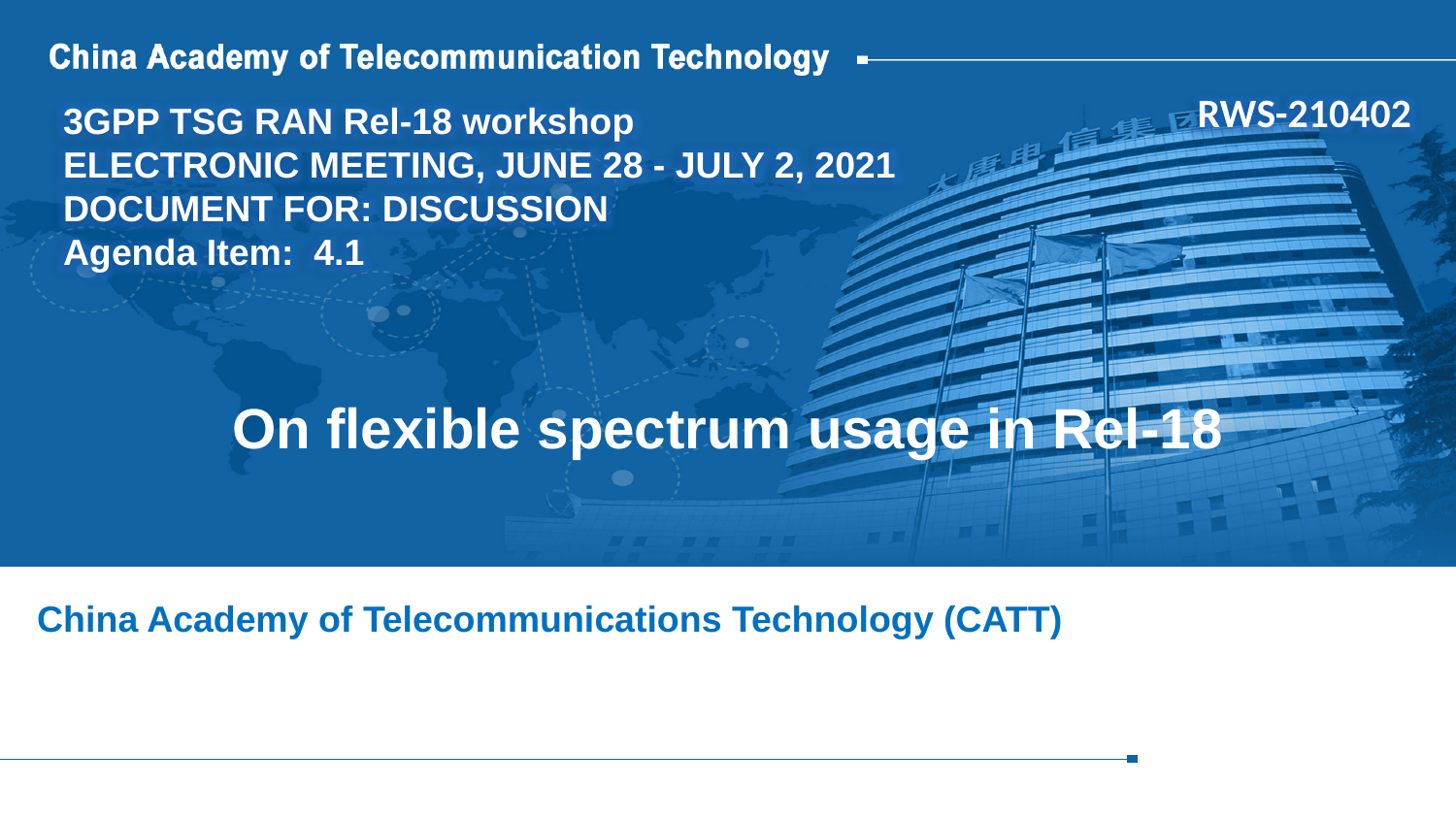

RWS-210402
3GPP TSG RAN Rel-18 workshop
Electronic Meeting, June 28 - July 2, 2021‎
Document for: Discussion
Agenda Item:  4.1
# On flexible spectrum usage in Rel-18
China Academy of Telecommunications Technology (CATT)